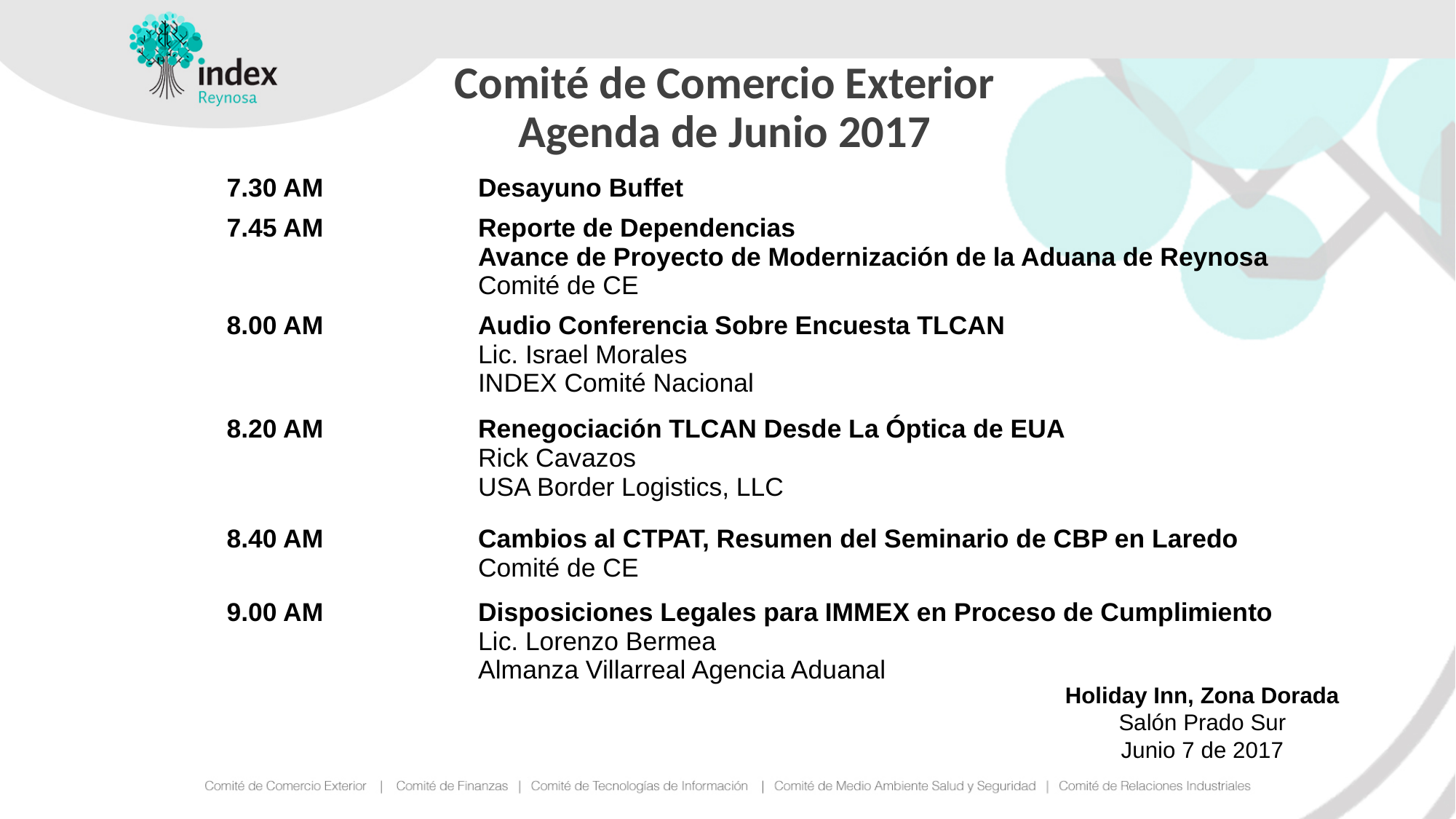

# Comité de Comercio Exterior Agenda de Junio 2017
| 7.30 AM | Desayuno Buffet |
| --- | --- |
| 7.45 AM | Reporte de Dependencias Avance de Proyecto de Modernización de la Aduana de Reynosa Comité de CE |
| 8.00 AM | Audio Conferencia Sobre Encuesta TLCAN Lic. Israel Morales INDEX Comité Nacional |
| 8.20 AM | Renegociación TLCAN Desde La Óptica de EUA Rick Cavazos USA Border Logistics, LLC |
| 8.40 AM | Cambios al CTPAT, Resumen del Seminario de CBP en Laredo Comité de CE |
| 9.00 AM | Disposiciones Legales para IMMEX en Proceso de Cumplimiento Lic. Lorenzo Bermea Almanza Villarreal Agencia Aduanal |
Holiday Inn, Zona Dorada
Salón Prado Sur
Junio 7 de 2017